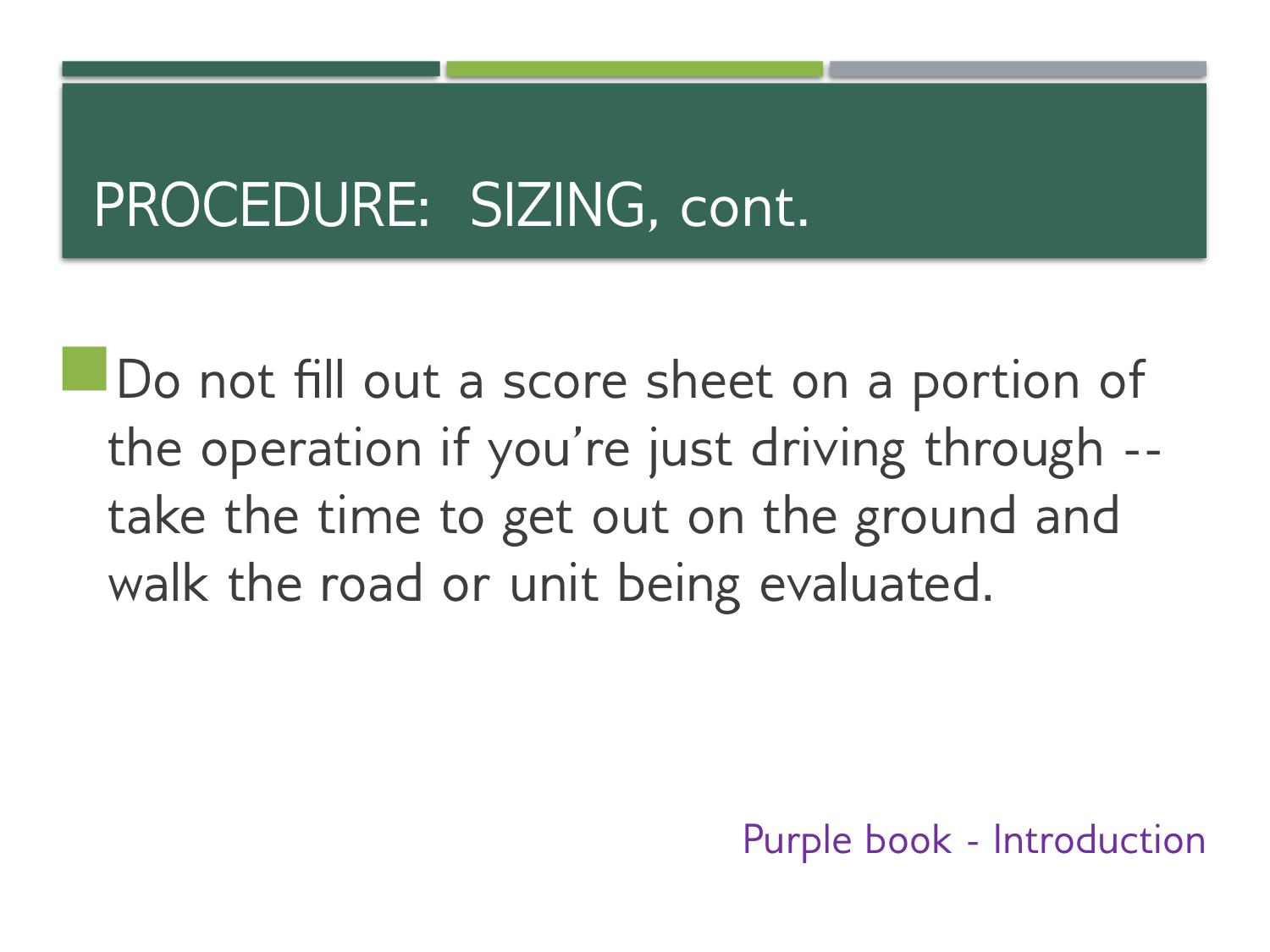

# Procedure:  sizing, cont.
Do not fill out a score sheet on a portion of the operation if you’re just driving through --  take the time to get out on the ground and walk the road or unit being evaluated.

Purple book - Introduction